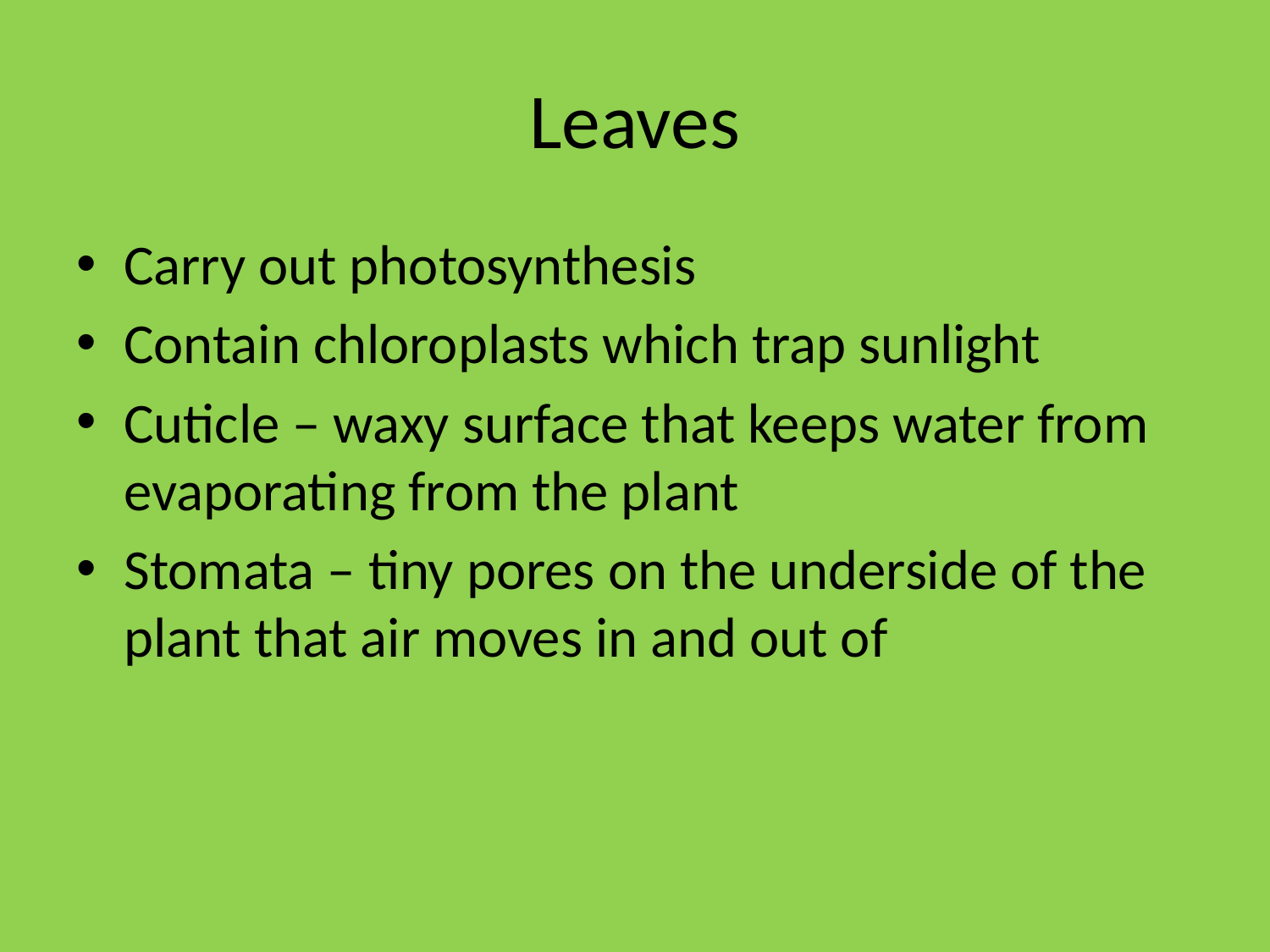

# Leaves
Carry out photosynthesis
Contain chloroplasts which trap sunlight
Cuticle – waxy surface that keeps water from evaporating from the plant
Stomata – tiny pores on the underside of the plant that air moves in and out of